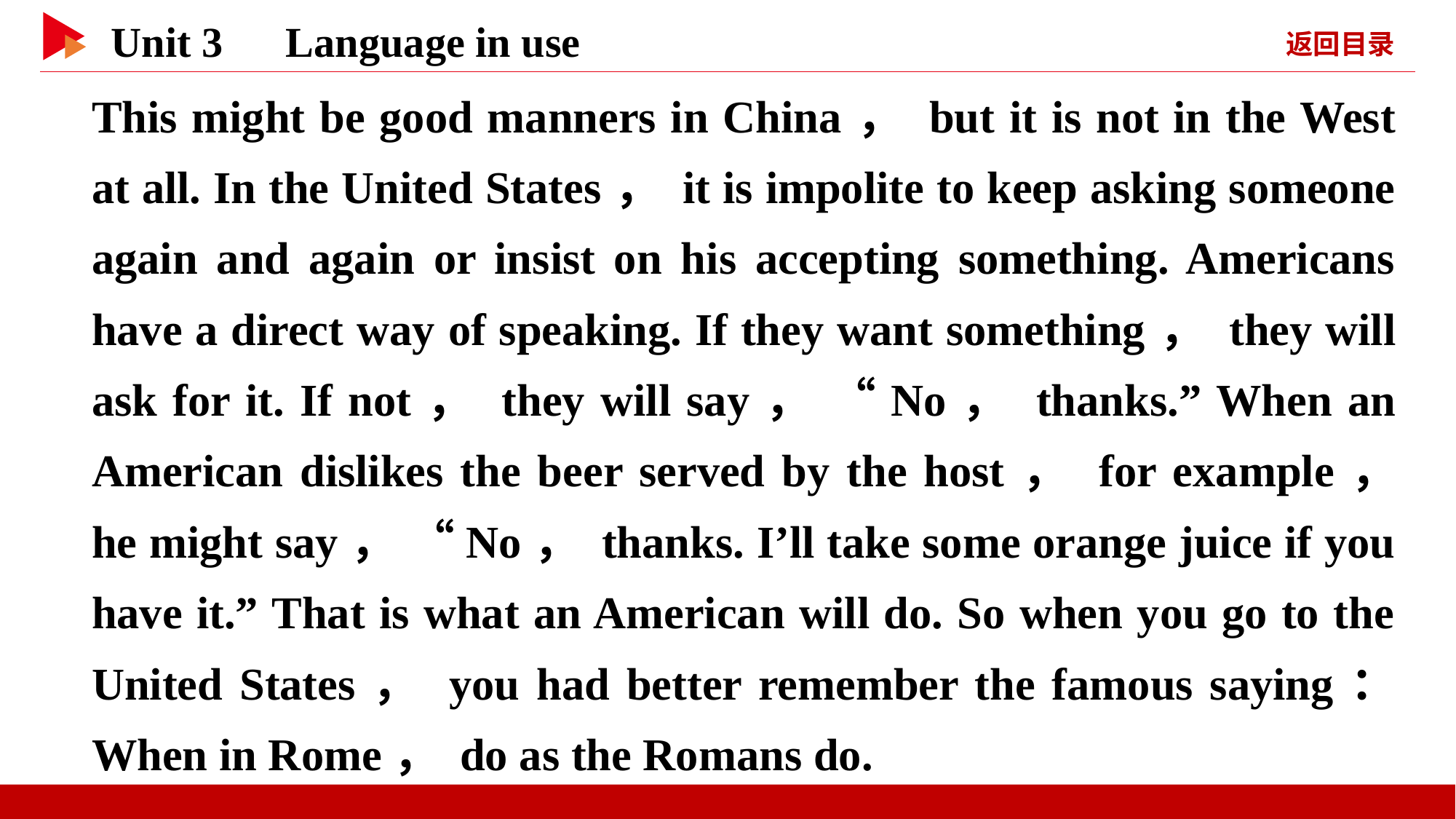

This might be good manners in China， but it is not in the West at all. In the United States， it is impolite to keep asking someone again and again or insist on his accepting something. Americans have a direct way of speaking. If they want something， they will ask for it. If not， they will say， “No， thanks.” When an American dislikes the beer served by the host， for example， he might say， “No， thanks. I’ll take some orange juice if you have it.” That is what an American will do. So when you go to the United States， you had better remember the famous saying： When in Rome， do as the Romans do.